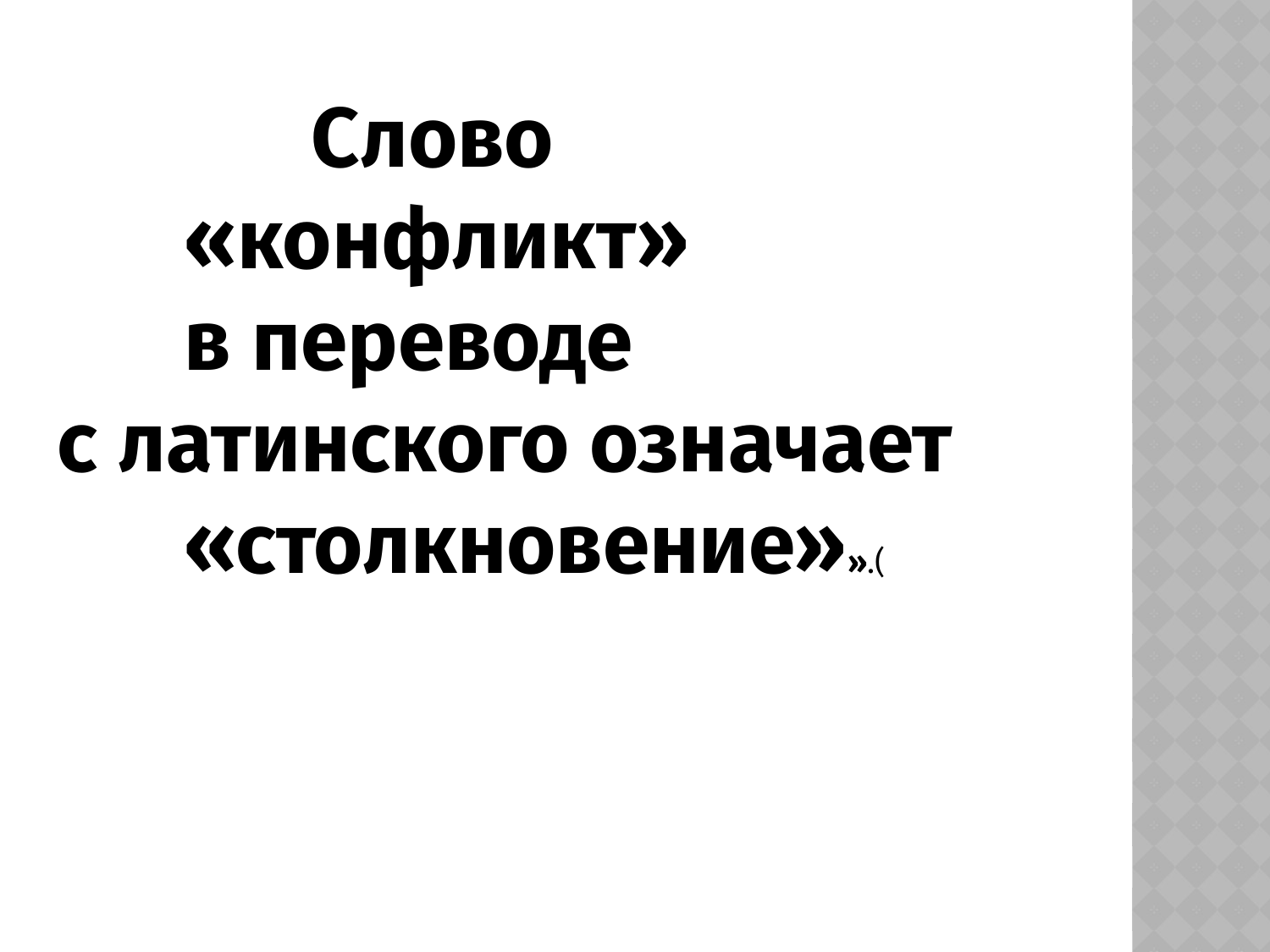

Слово
	«конфликт»
 	в переводе
с латинского означает 	«столкновение»».(